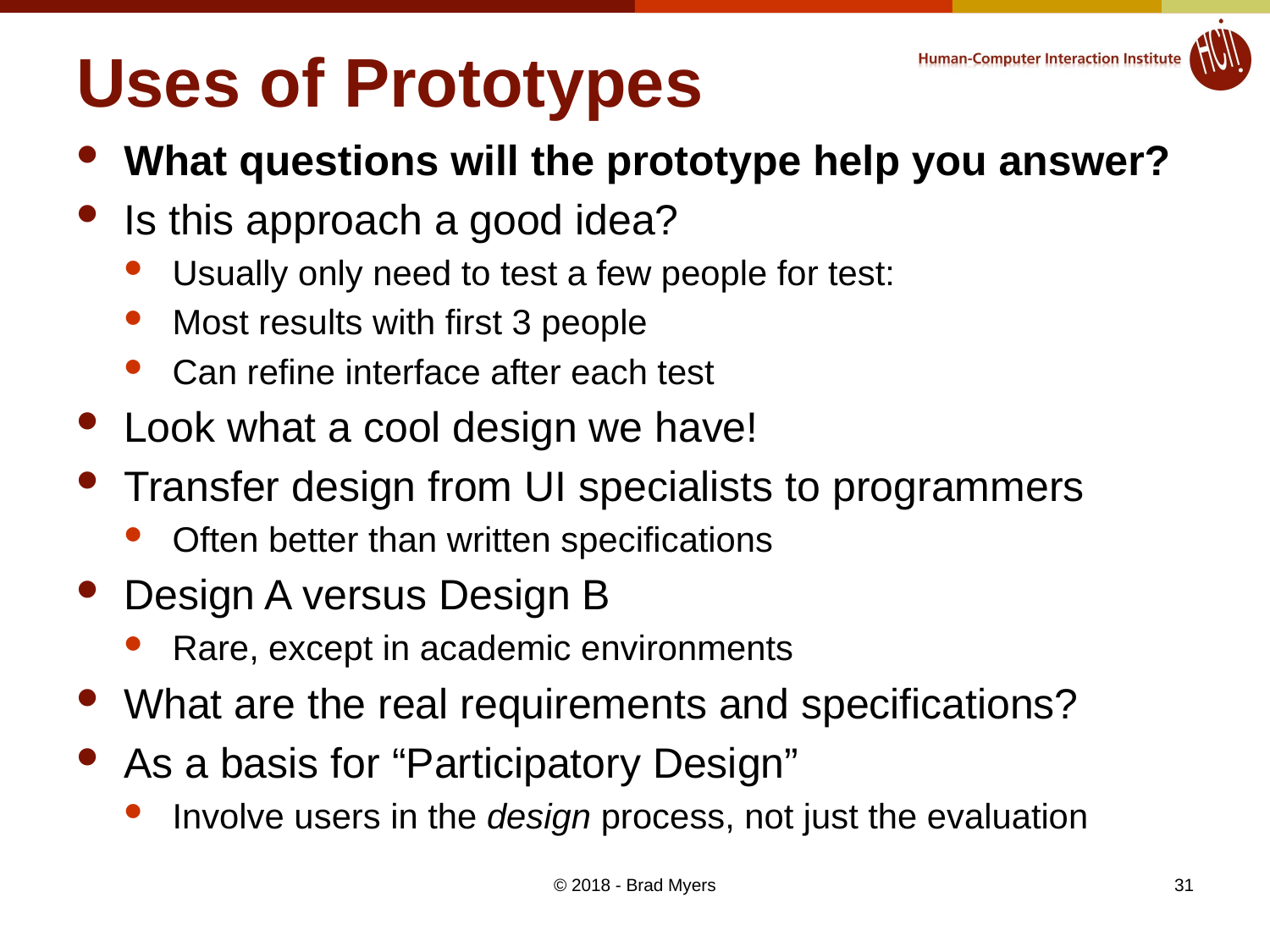

# Uses of Prototypes
What questions will the prototype help you answer?
Is this approach a good idea?
Usually only need to test a few people for test:
Most results with first 3 people
Can refine interface after each test
Look what a cool design we have!
Transfer design from UI specialists to programmers
Often better than written specifications
Design A versus Design B
Rare, except in academic environments
What are the real requirements and specifications?
As a basis for “Participatory Design”
Involve users in the design process, not just the evaluation
© 2018 - Brad Myers
31